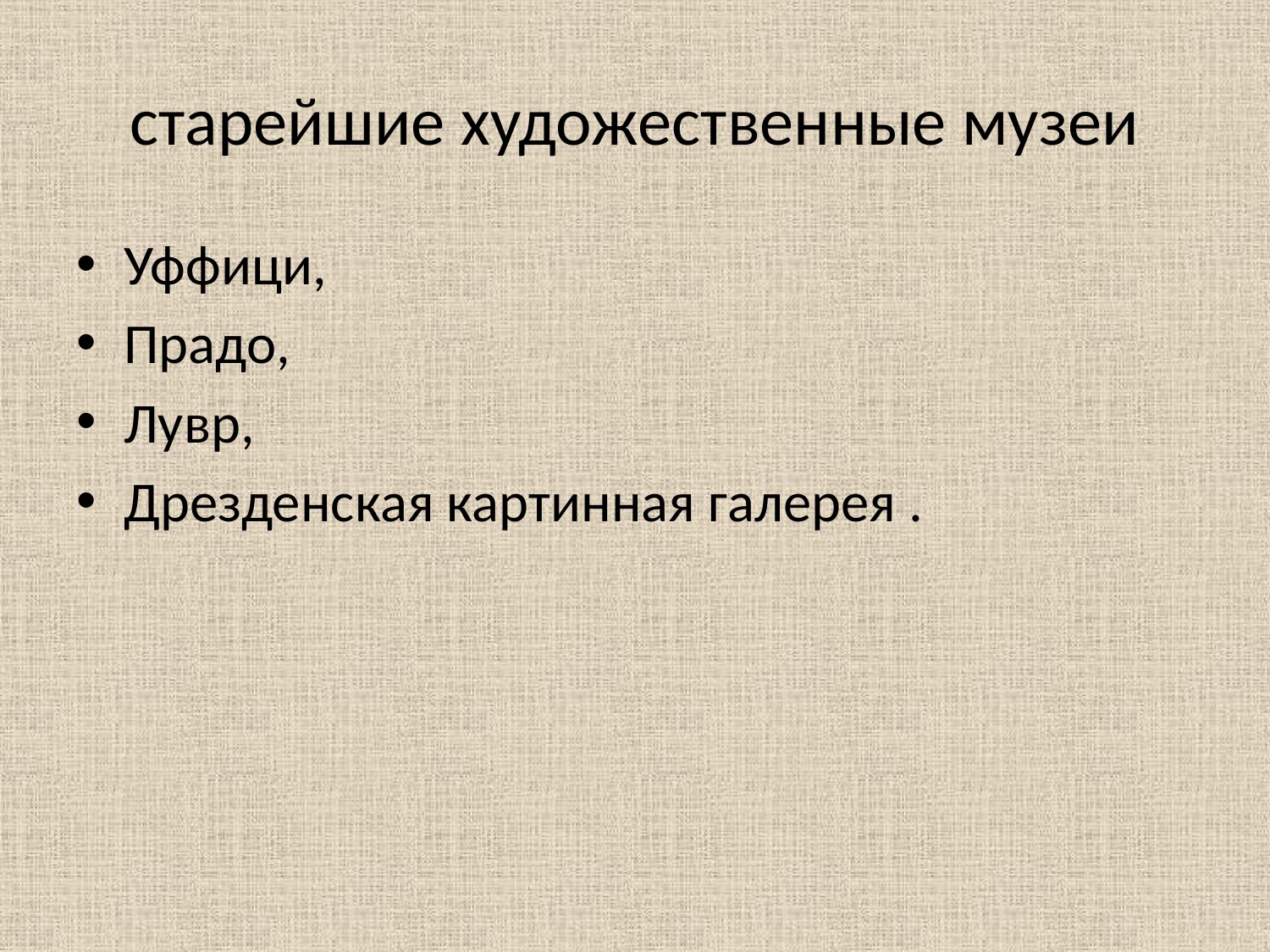

# старейшие художественные музеи
Уффици,
Прадо,
Лувр,
Дрезденская картинная галерея .